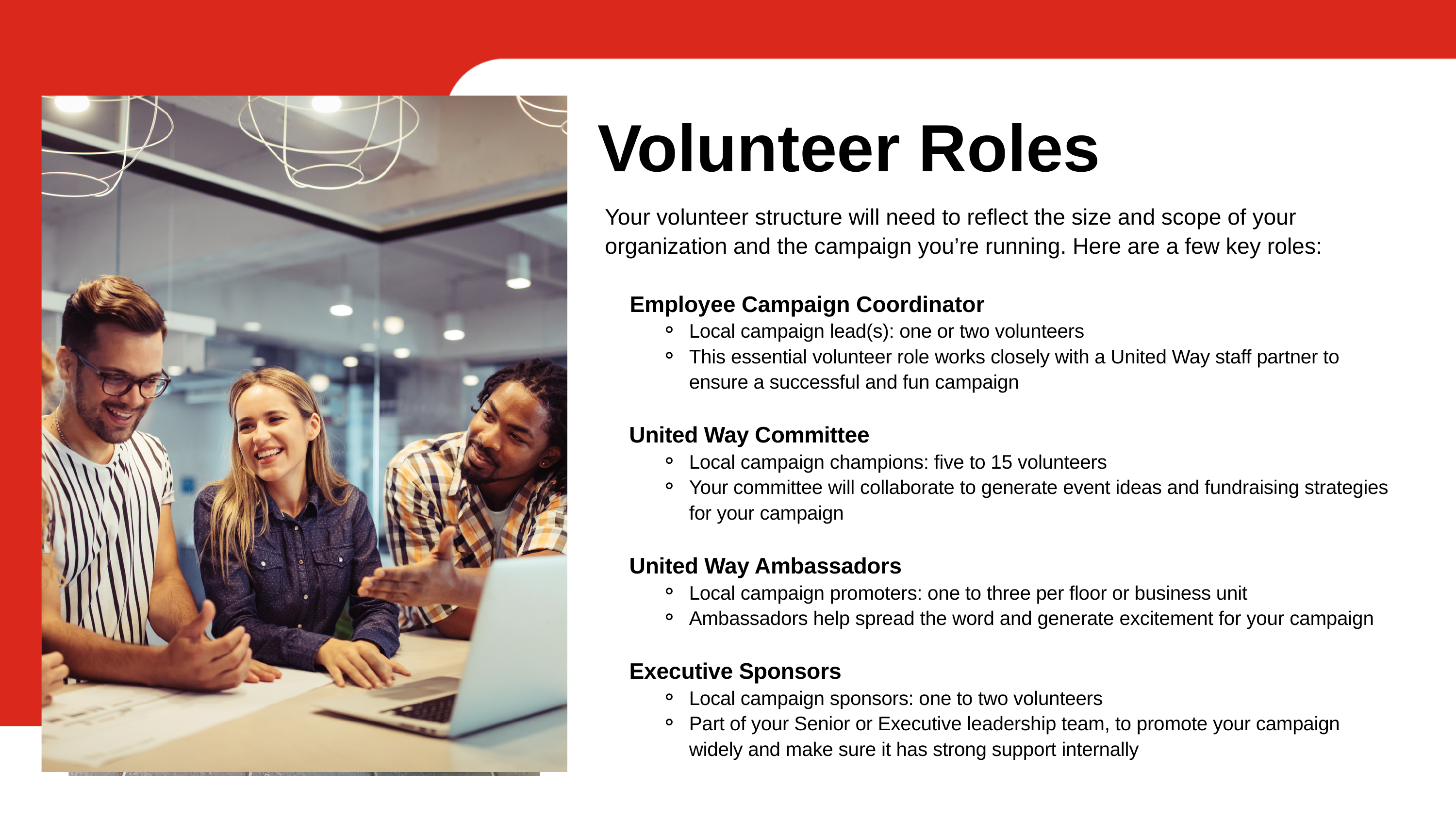

Volunteer Roles
Your volunteer structure will need to reflect the size and scope of your organization and the campaign you’re running. Here are a few key roles:

    Employee Campaign Coordinator
Local campaign lead(s): one or two volunteers
This essential volunteer role works closely with a United Way staff partner to ensure a successful and fun campaign

    United Way Committee
Local campaign champions: five to 15 volunteers
Your committee will collaborate to generate event ideas and fundraising strategies for your campaign

    United Way Ambassadors
Local campaign promoters: one to three per floor or business unit
Ambassadors help spread the word and generate excitement for your campaign

    Executive Sponsors
Local campaign sponsors: one to two volunteers
Part of your Senior or Executive leadership team, to promote your campaign widely and make sure it has strong support internally